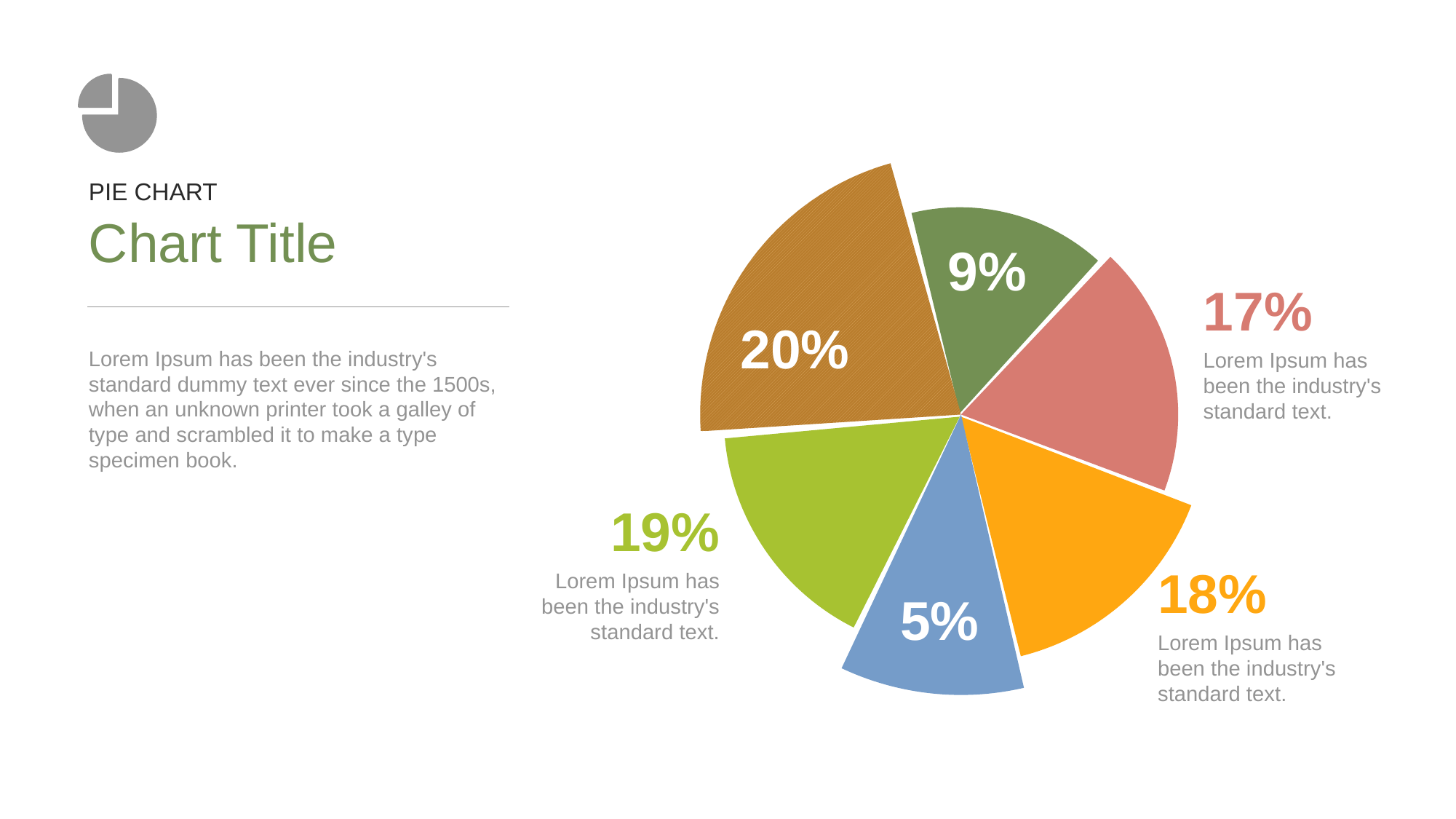

PIE CHART

Chart Title

9%
17%
20%
Lorem Ipsum has been the industry's standard dummy text ever since the 1500s, when an unknown printer took a galley of type and scrambled it to make a type specimen book.
Lorem Ipsum has been the industry's standard text.
19%
18%
Lorem Ipsum has been the industry's standard text.
5%
Lorem Ipsum has been the industry's standard text.